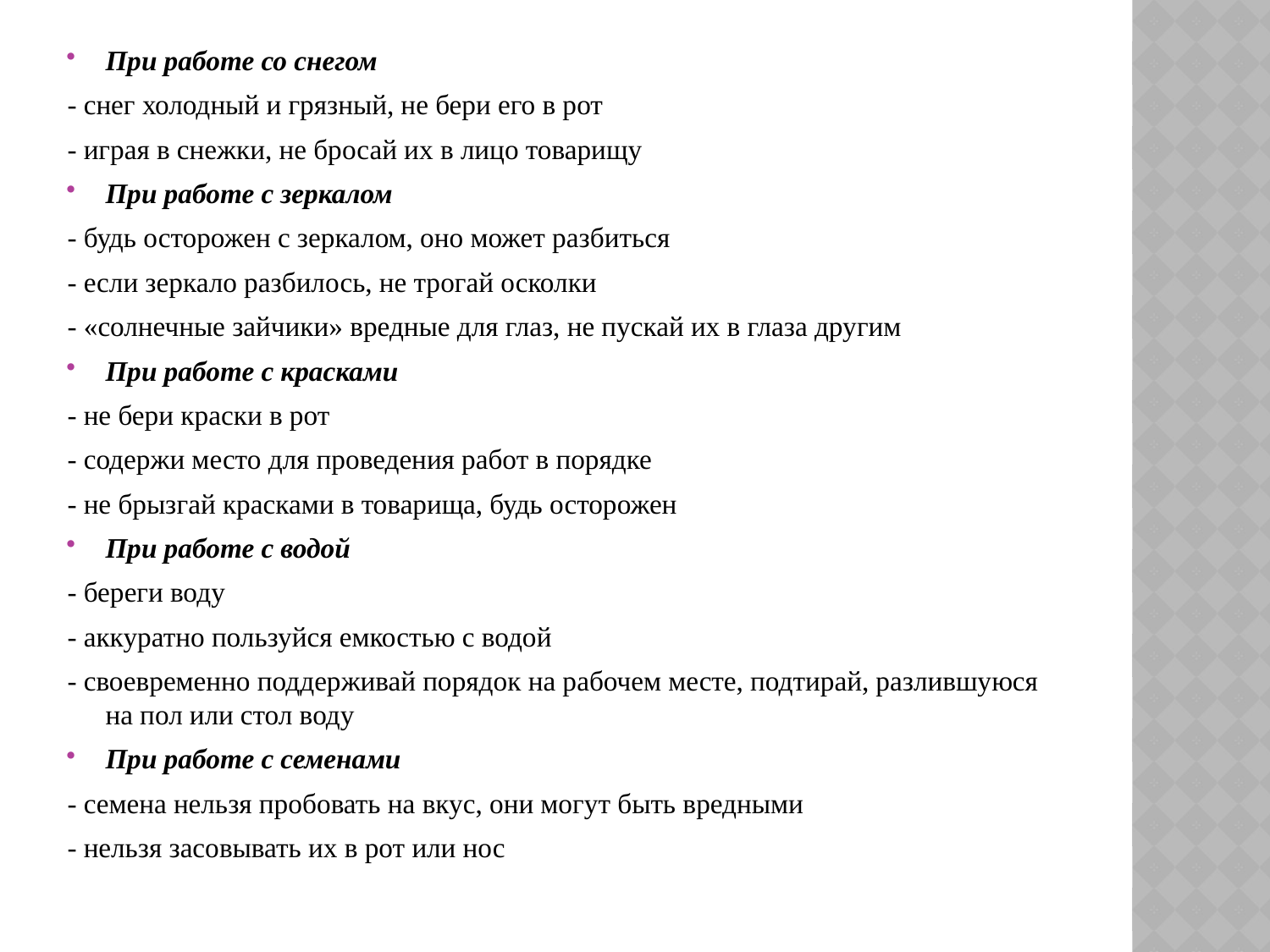

При работе со снегом
- снег холодный и грязный, не бери его в рот
- играя в снежки, не бросай их в лицо товарищу
При работе с зеркалом
- будь осторожен с зеркалом, оно может разбиться
- если зеркало разбилось, не трогай осколки
- «солнечные зайчики» вредные для глаз, не пускай их в глаза другим
При работе с красками
- не бери краски в рот
- содержи место для проведения работ в порядке
- не брызгай красками в товарища, будь осторожен
При работе с водой
- береги воду
- аккуратно пользуйся емкостью с водой
- своевременно поддерживай порядок на рабочем месте, подтирай, разлившуюся на пол или стол воду
При работе с семенами
- семена нельзя пробовать на вкус, они могут быть вредными
- нельзя засовывать их в рот или нос

#